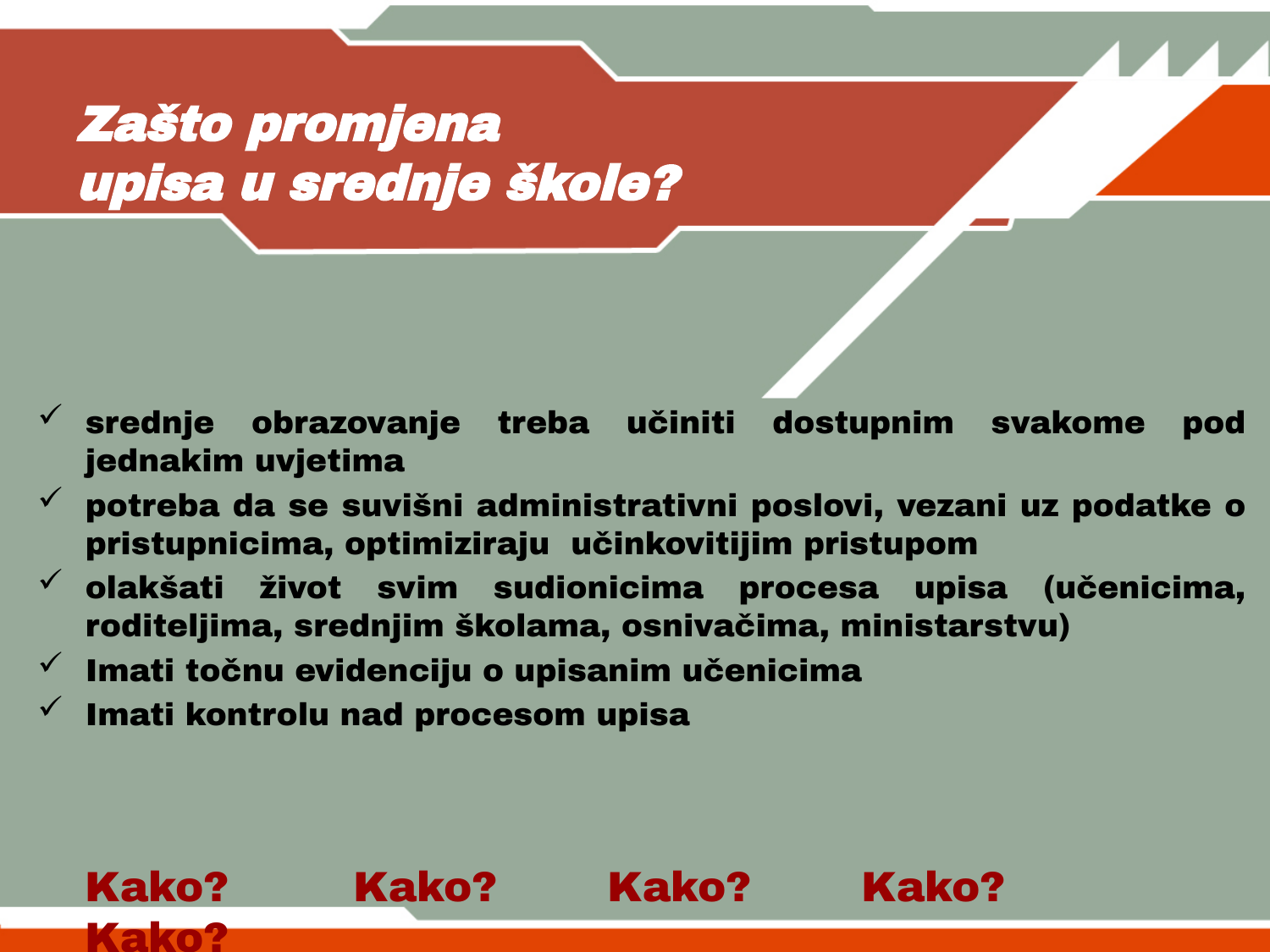

# Zašto promjena upisa u srednje škole?
srednje obrazovanje treba učiniti dostupnim svakome pod jednakim uvjetima
potreba da se suvišni administrativni poslovi, vezani uz podatke o pristupnicima, optimiziraju  učinkovitijim pristupom
olakšati život svim sudionicima procesa upisa (učenicima, roditeljima, srednjim školama, osnivačima, ministarstvu)
Imati točnu evidenciju o upisanim učenicima
Imati kontrolu nad procesom upisa

	Kako?	 Kako?	 Kako?	 Kako?	 Kako?